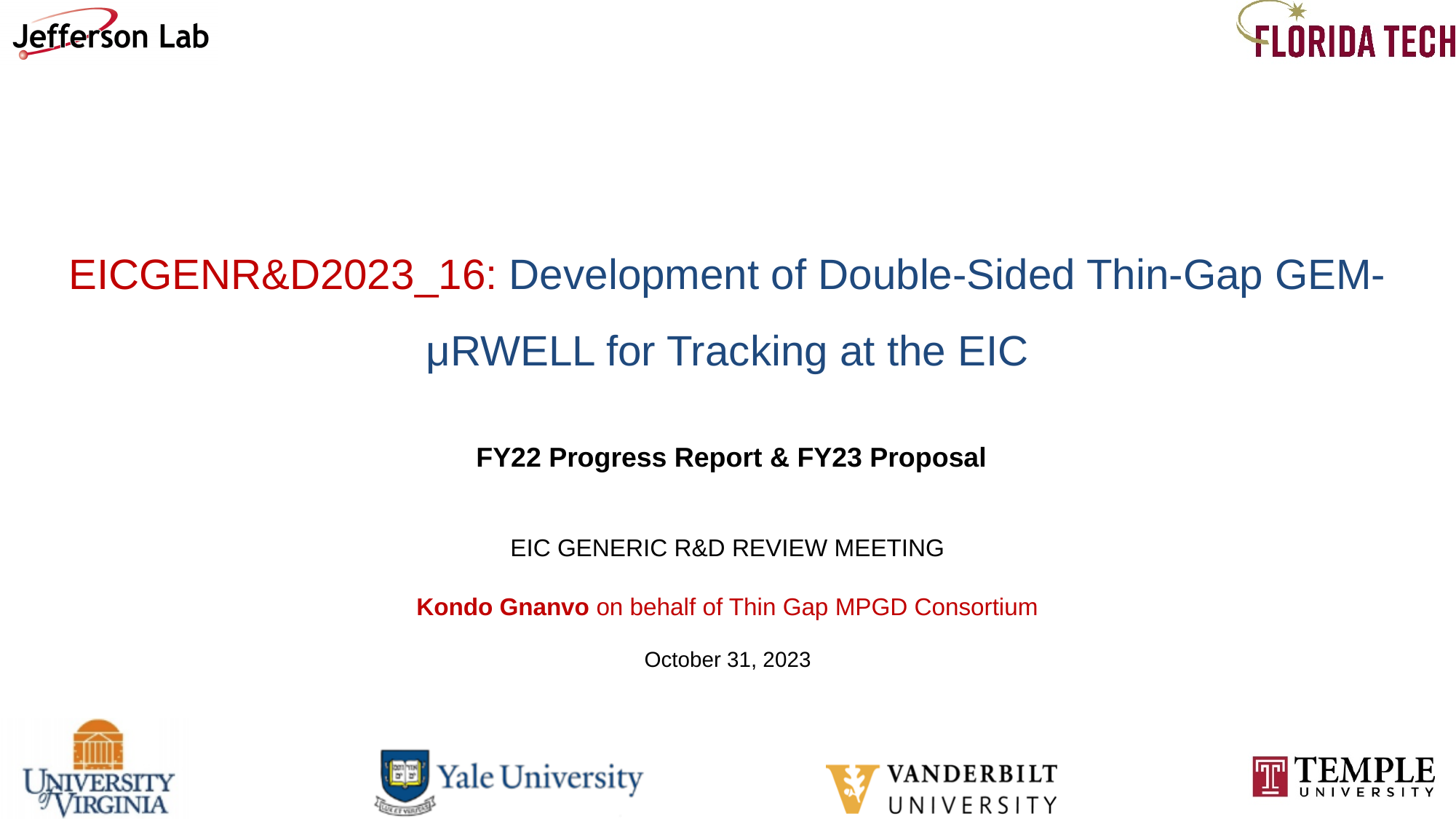

EICGENR&D2023_16: Development of Double-Sided Thin-Gap GEM-μRWELL for Tracking at the EIC
 FY22 Progress Report & FY23 Proposal

EIC GENERIC R&D REVIEW MEETING
Kondo Gnanvo on behalf of Thin Gap MPGD Consortium
October 31, 2023